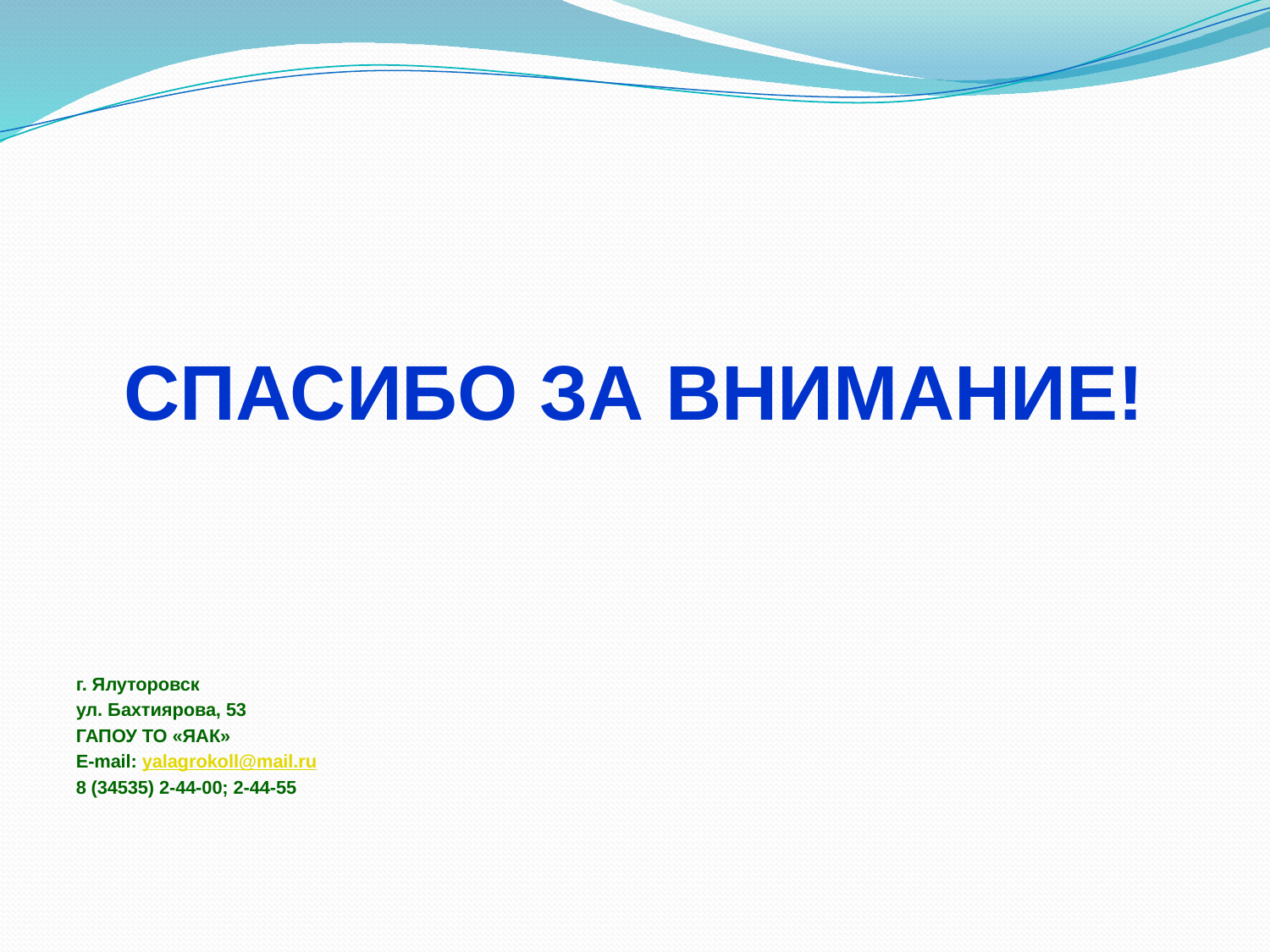

СПАСИБО ЗА ВНИМАНИЕ!
г. Ялуторовск
ул. Бахтиярова, 53
ГАПОУ ТО «ЯАК»
E-mail: yalagrokoll@mail.ru
8 (34535) 2-44-00; 2-44-55